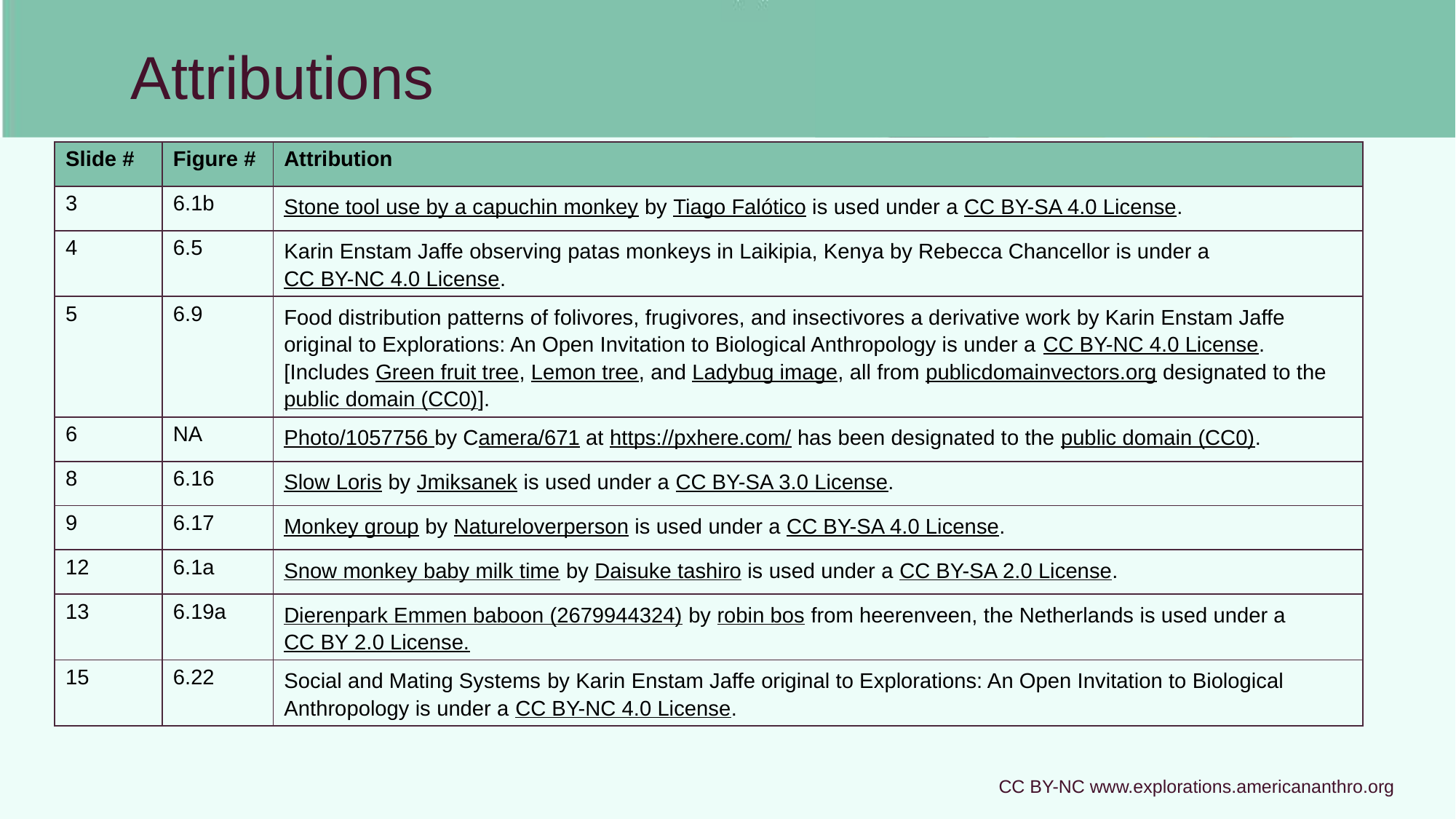

Attributions
| Slide # | Figure # | Attribution |
| --- | --- | --- |
| 3 | 6.1b | Stone tool use by a capuchin monkey by Tiago Falótico is used under a CC BY-SA 4.0 License. |
| 4 | 6.5 | Karin Enstam Jaffe observing patas monkeys in Laikipia, Kenya by Rebecca Chancellor is under a CC BY-NC 4.0 License. |
| 5 | 6.9 | Food distribution patterns of folivores, frugivores, and insectivores a derivative work by Karin Enstam Jaffe original to Explorations: An Open Invitation to Biological Anthropology is under a CC BY-NC 4.0 License. [Includes Green fruit tree, Lemon tree, and Ladybug image, all from publicdomainvectors.org designated to the public domain (CC0)]. |
| 6 | NA | Photo/1057756 by Camera/671 at https://pxhere.com/ has been designated to the public domain (CC0). |
| 8 | 6.16 | Slow Loris by Jmiksanek is used under a CC BY-SA 3.0 License. |
| 9 | 6.17 | Monkey group by Natureloverperson is used under a CC BY-SA 4.0 License. |
| 12 | 6.1a | Snow monkey baby milk time by Daisuke tashiro is used under a CC BY-SA 2.0 License. |
| 13 | 6.19a | Dierenpark Emmen baboon (2679944324) by robin bos from heerenveen, the Netherlands is used under a CC BY 2.0 License. |
| 15 | 6.22 | Social and Mating Systems by Karin Enstam Jaffe original to Explorations: An Open Invitation to Biological Anthropology is under a CC BY-NC 4.0 License. |